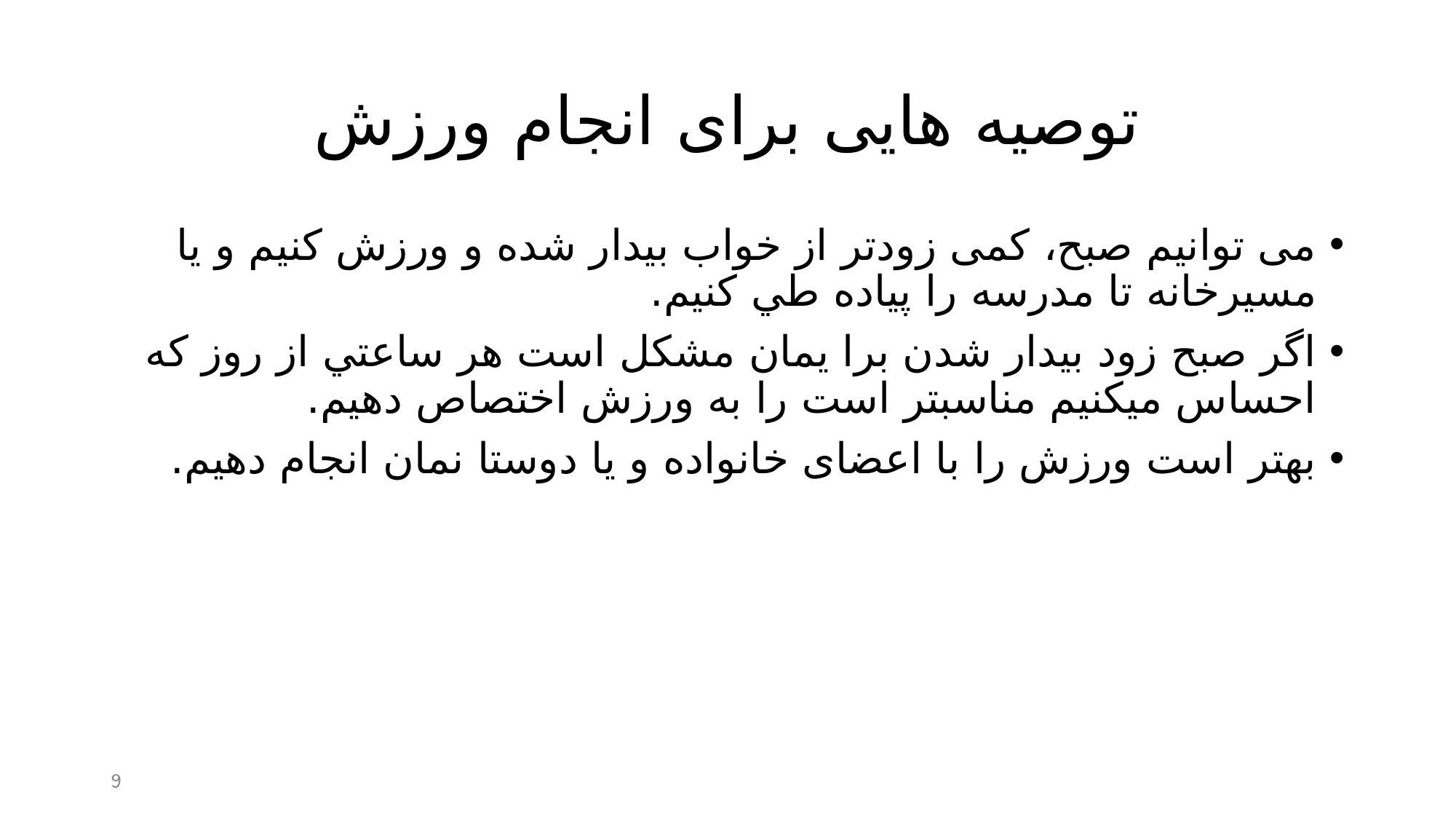

# توصیه هایی برای انجام ورزش
می توانیم صبح، کمی زودتر از خواب بیدار شده و ورزش کنیم و يا مسيرخانه تا مدرسه را پياده طي كنيم.
اگر صبح زود بيدار شدن برا يمان مشكل است هر ساعتي از روز كه احساس میکنیم مناسبتر است را به ورزش اختصاص دهيم.
بهتر است ورزش را با اعضای خانواده و یا دوستا نمان انجام دهیم.

9